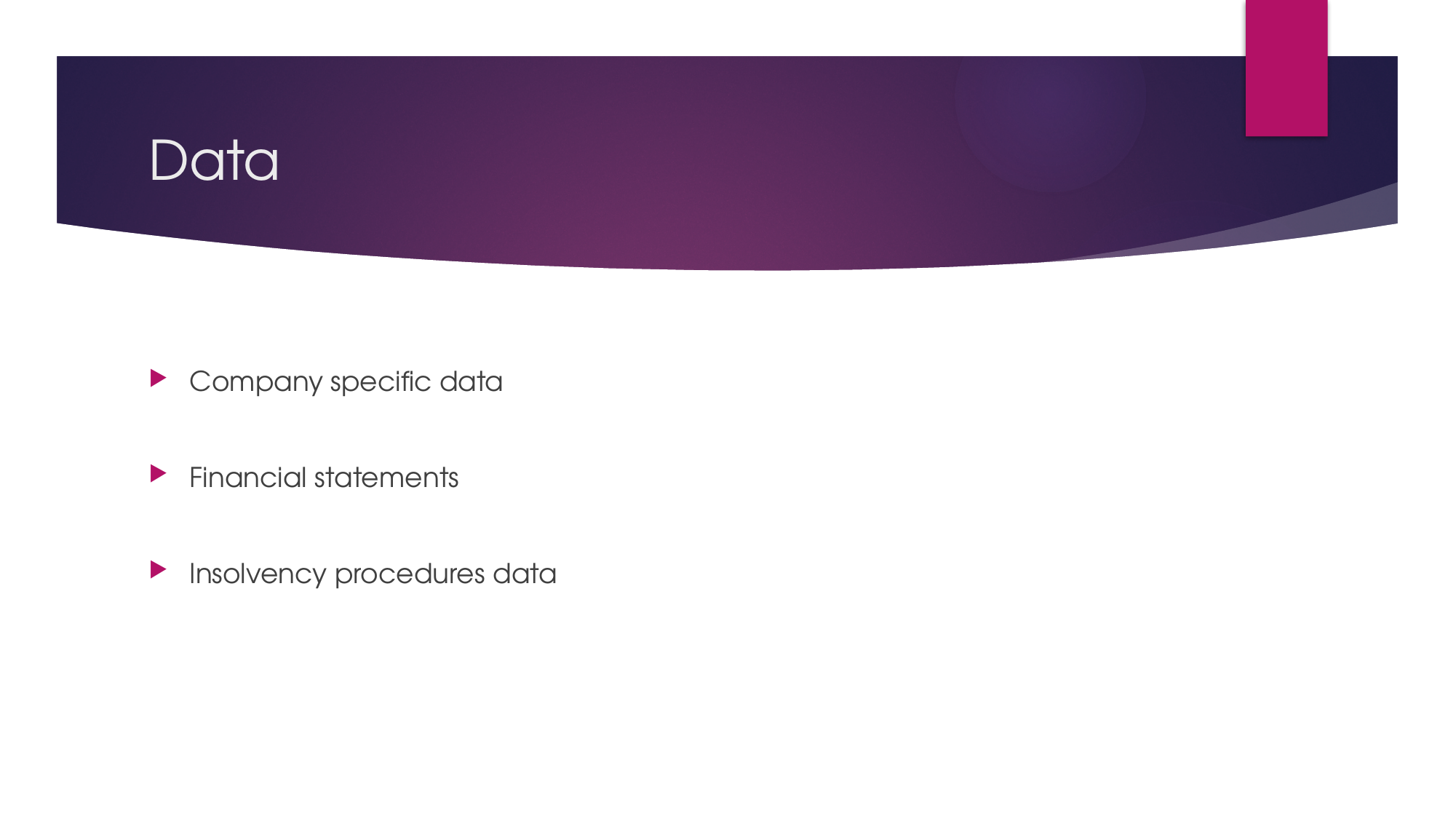

# Data

Company specific data

Financial statements

Insolvency procedures data